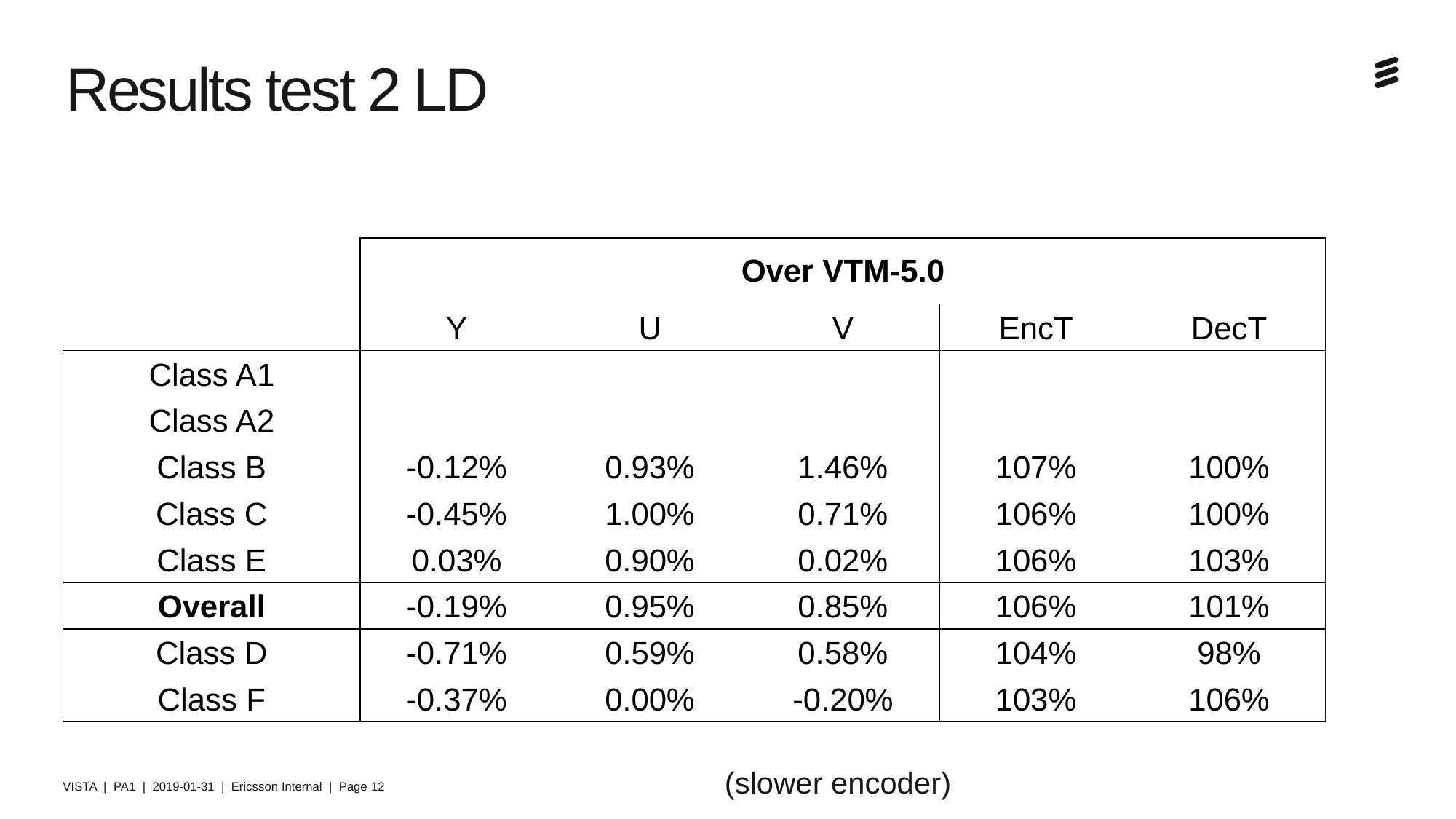

# Results test 2 LD
|  | Over VTM-5.0 |  |  |  |  |
| --- | --- | --- | --- | --- | --- |
|  | Y | U | V | EncT | DecT |
| Class A1 |  |  |  |  |  |
| Class A2 |  |  |  |  |  |
| Class B | -0.12% | 0.93% | 1.46% | 107% | 100% |
| Class C | -0.45% | 1.00% | 0.71% | 106% | 100% |
| Class E | 0.03% | 0.90% | 0.02% | 106% | 103% |
| Overall | -0.19% | 0.95% | 0.85% | 106% | 101% |
| Class D | -0.71% | 0.59% | 0.58% | 104% | 98% |
| Class F | -0.37% | 0.00% | -0.20% | 103% | 106% |
(slower encoder)